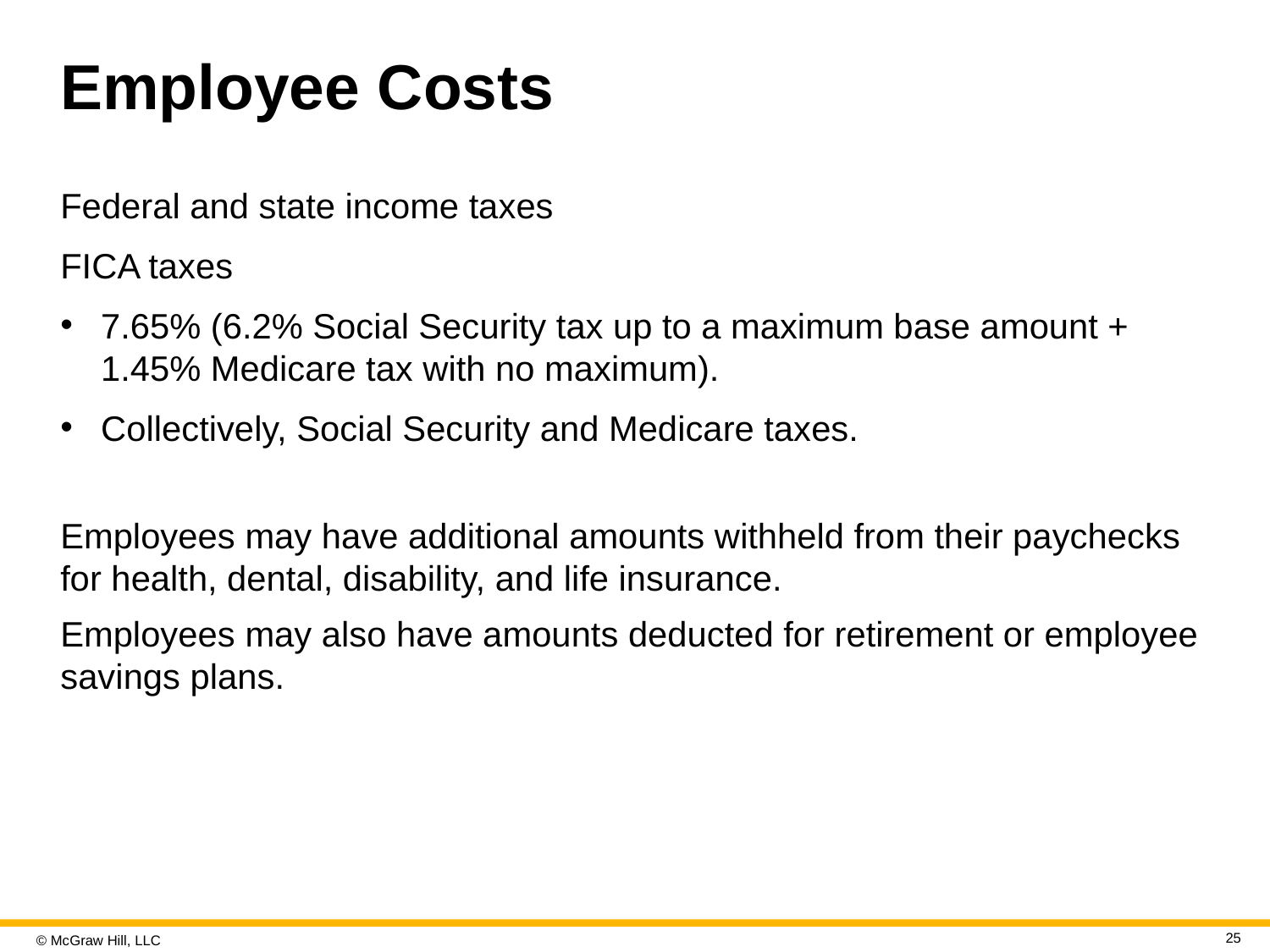

# Employee Costs
Federal and state income taxes
FICA taxes
7.65% (6.2% Social Security tax up to a maximum base amount + 1.45% Medicare tax with no maximum).
Collectively, Social Security and Medicare taxes.
Employees may have additional amounts withheld from their paychecks for health, dental, disability, and life insurance.
Employees may also have amounts deducted for retirement or employee savings plans.
25